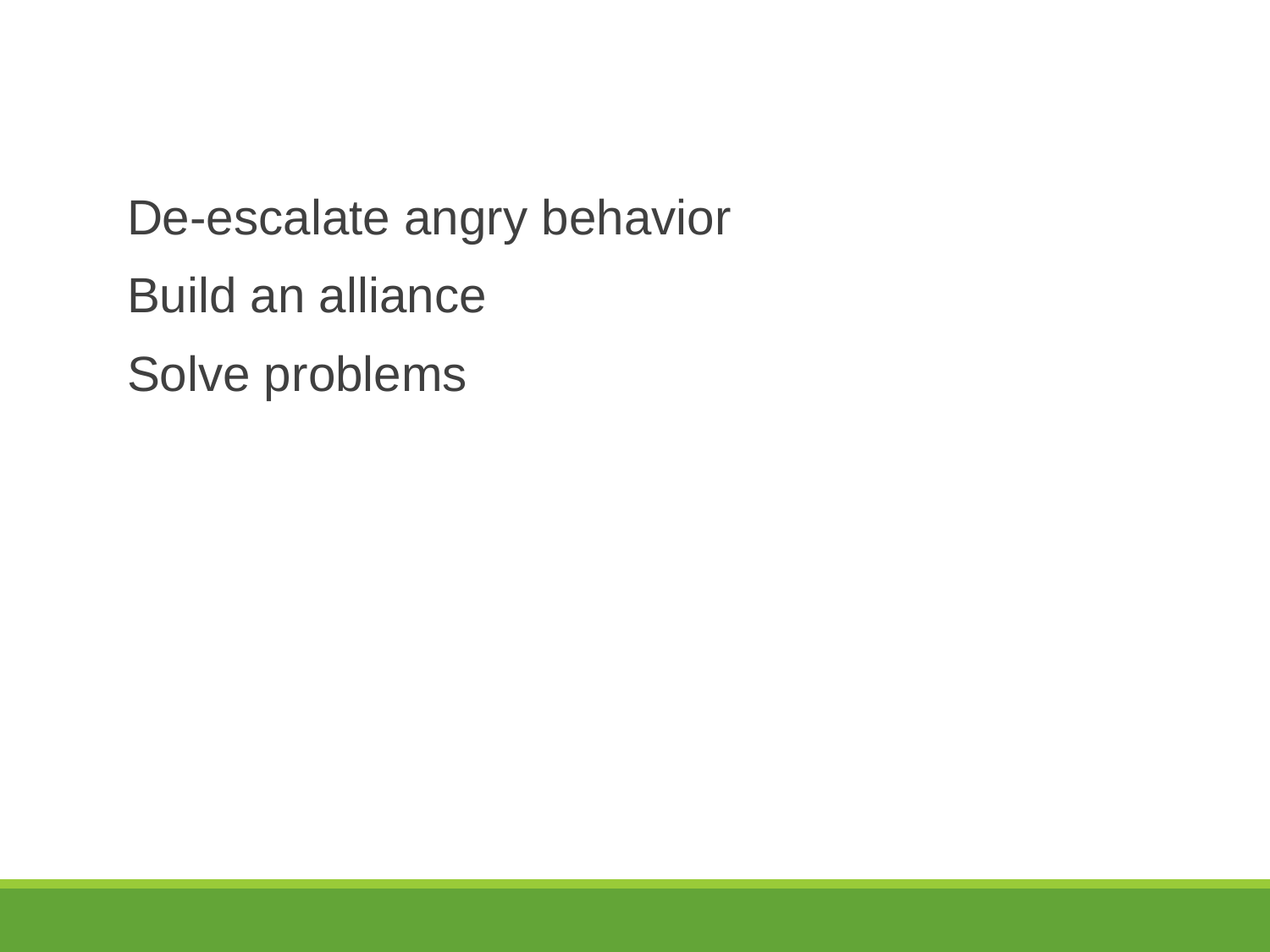

#
De-escalate angry behavior
Build an alliance
Solve problems